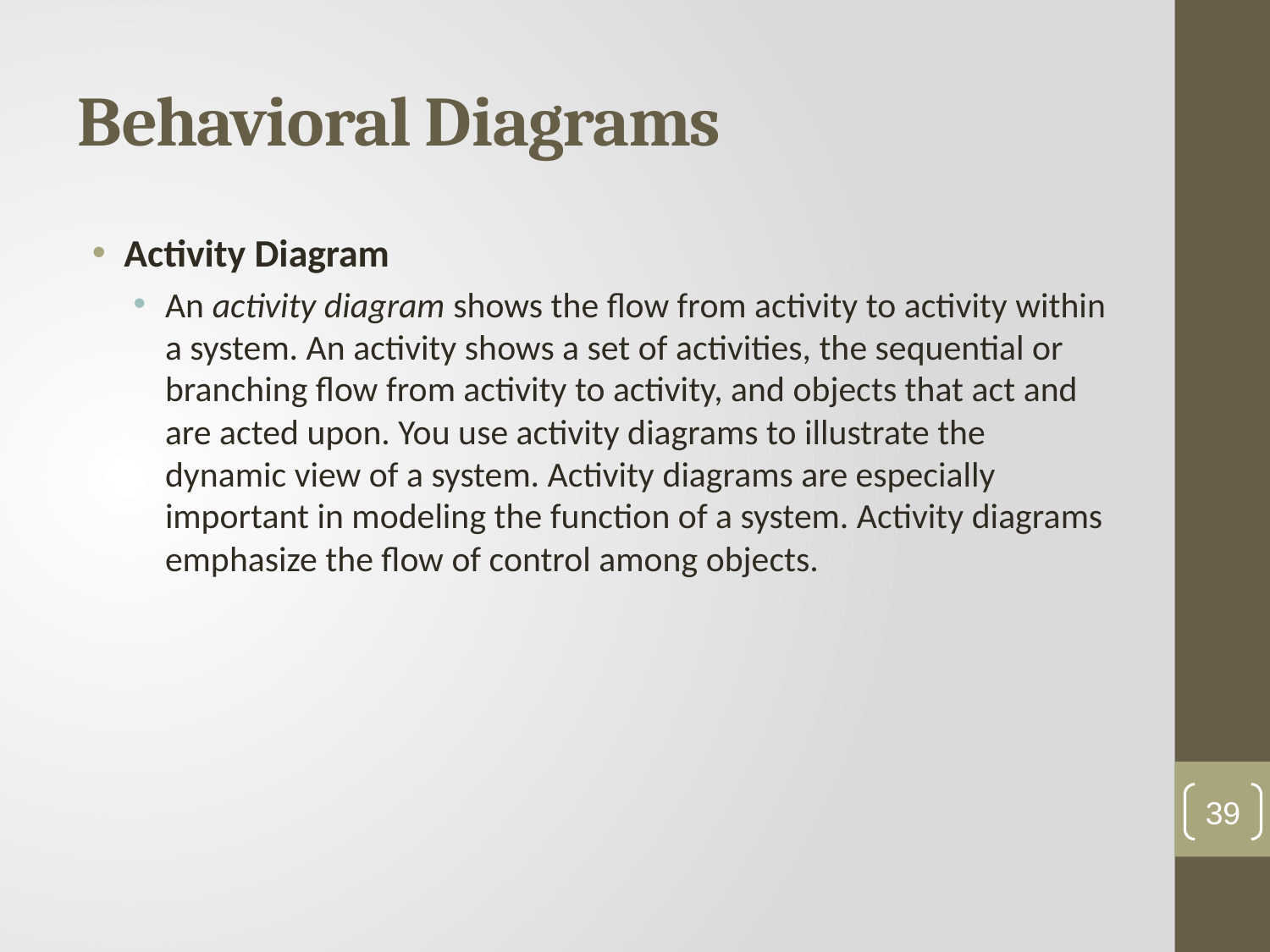

# Behavioral Diagrams
Activity Diagram
An activity diagram shows the flow from activity to activity within a system. An activity shows a set of activities, the sequential or branching flow from activity to activity, and objects that act and are acted upon. You use activity diagrams to illustrate the dynamic view of a system. Activity diagrams are especially important in modeling the function of a system. Activity diagrams emphasize the flow of control among objects.
39